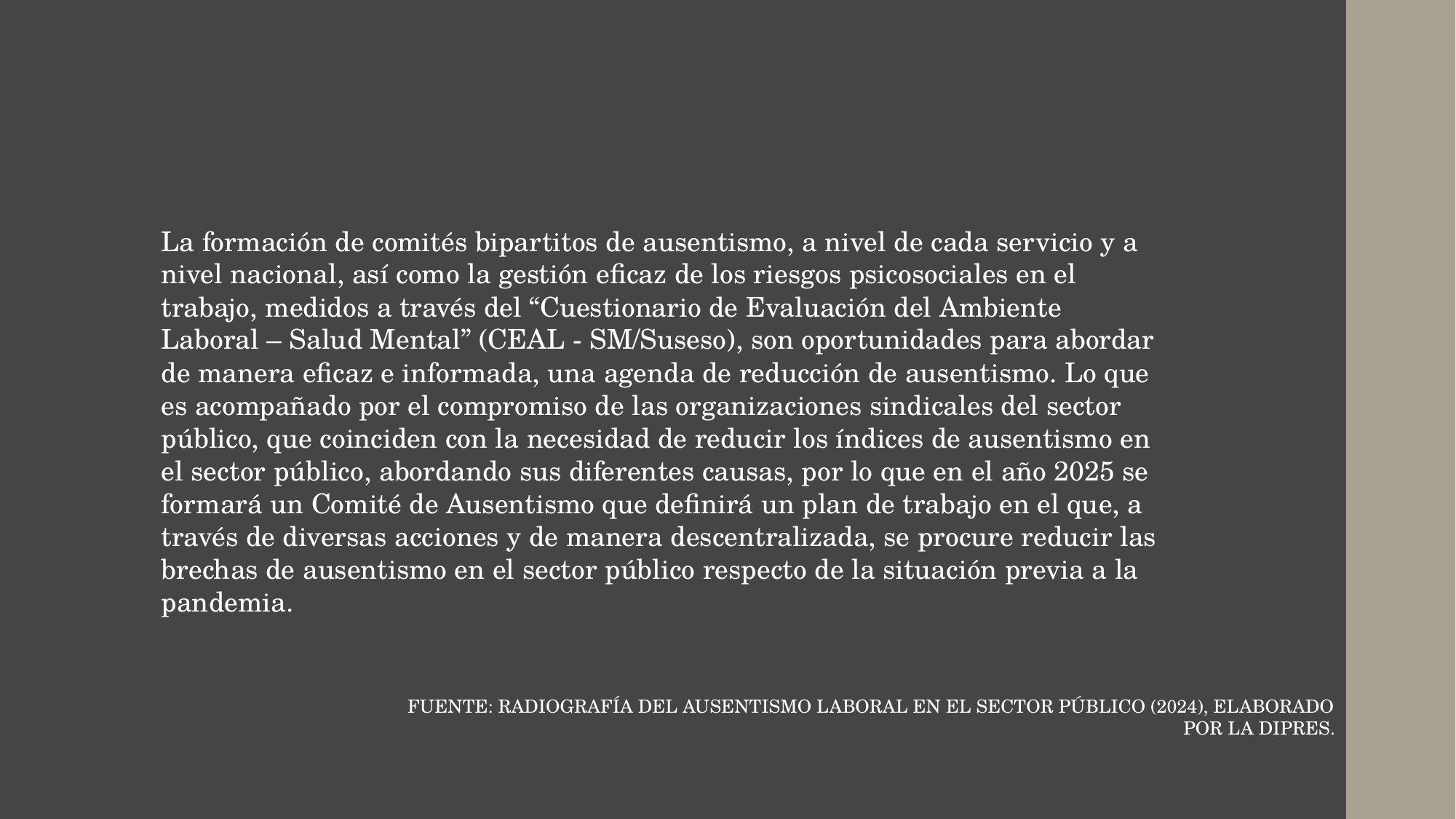

La formación de comités bipartitos de ausentismo, a nivel de cada servicio y a nivel nacional, así como la gestión eficaz de los riesgos psicosociales en el trabajo, medidos a través del “Cuestionario de Evaluación del Ambiente Laboral – Salud Mental” (CEAL - SM/Suseso), son oportunidades para abordar de manera eficaz e informada, una agenda de reducción de ausentismo. Lo que es acompañado por el compromiso de las organizaciones sindicales del sector público, que coinciden con la necesidad de reducir los índices de ausentismo en el sector público, abordando sus diferentes causas, por lo que en el año 2025 se formará un Comité de Ausentismo que definirá un plan de trabajo en el que, a través de diversas acciones y de manera descentralizada, se procure reducir las brechas de ausentismo en el sector público respecto de la situación previa a la pandemia.
FUENTE: RADIOGRAFÍA DEL AUSENTISMO LABORAL EN EL SECTOR PÚBLICO (2024), ELABORADO POR LA DIPRES.